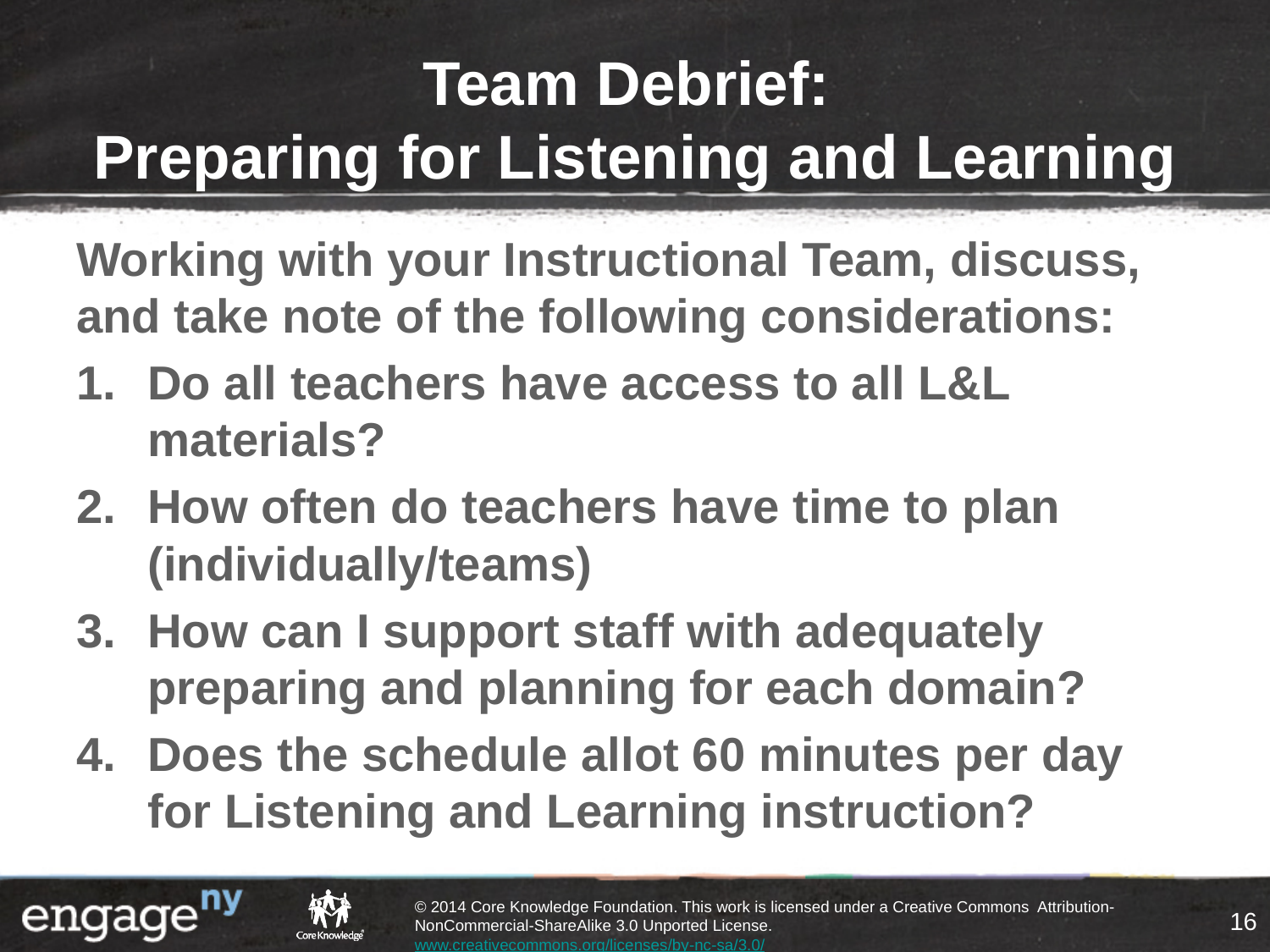

# Team Debrief: Preparing for Listening and Learning
Working with your Instructional Team, discuss, and take note of the following considerations:
Do all teachers have access to all L&L materials?
How often do teachers have time to plan (individually/teams)
How can I support staff with adequately preparing and planning for each domain?
Does the schedule allot 60 minutes per day for Listening and Learning instruction?

16